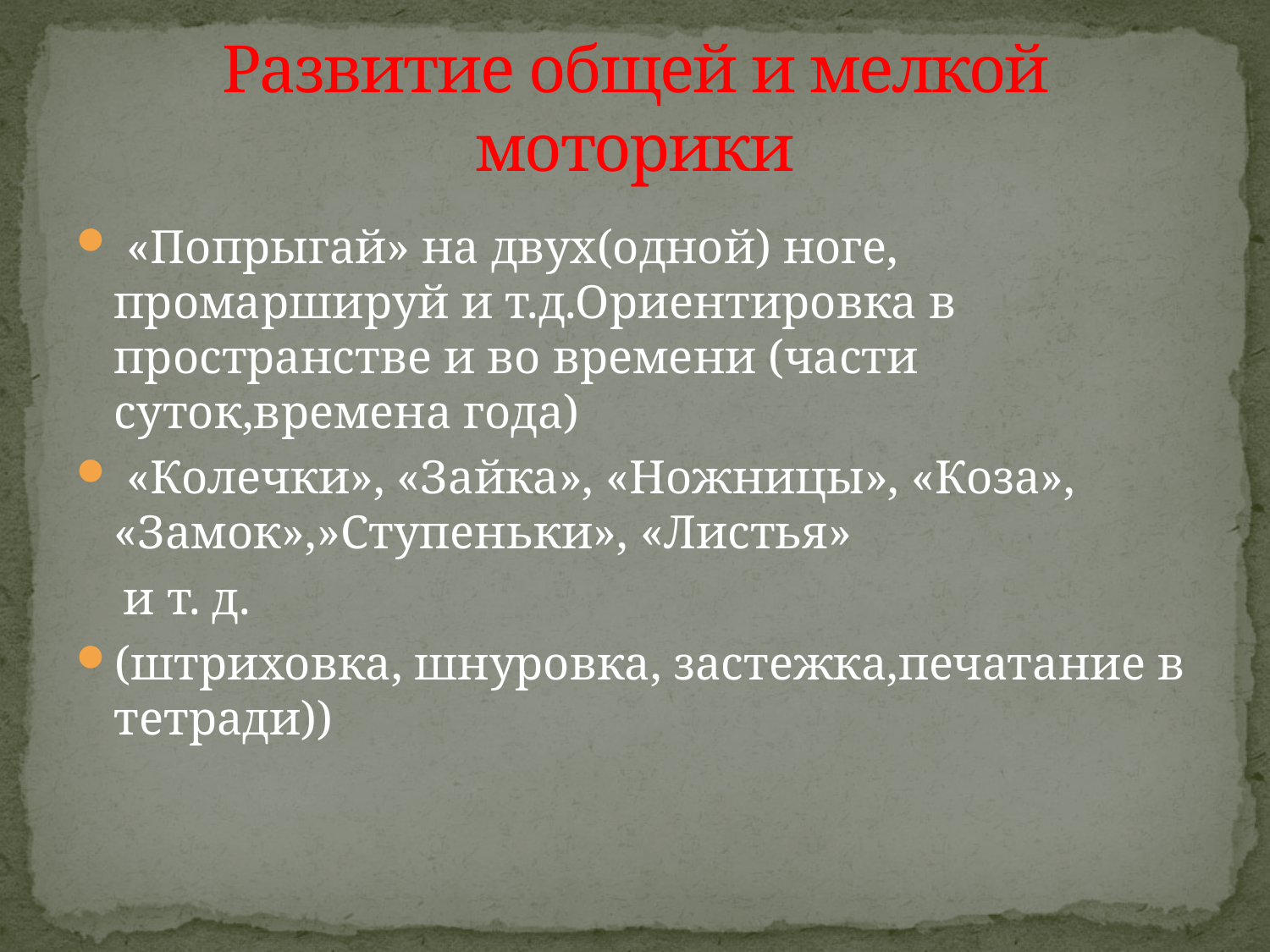

# Развитие общей и мелкой моторики
 «Попрыгай» на двух(одной) ноге, промаршируй и т.д.Ориентировка в пространстве и во времени (части суток,времена года)
 «Колечки», «Зайка», «Ножницы», «Коза», «Замок»,»Ступеньки», «Листья»
    и т. д.
(штриховка, шнуровка, застежка,печатание в тетради))